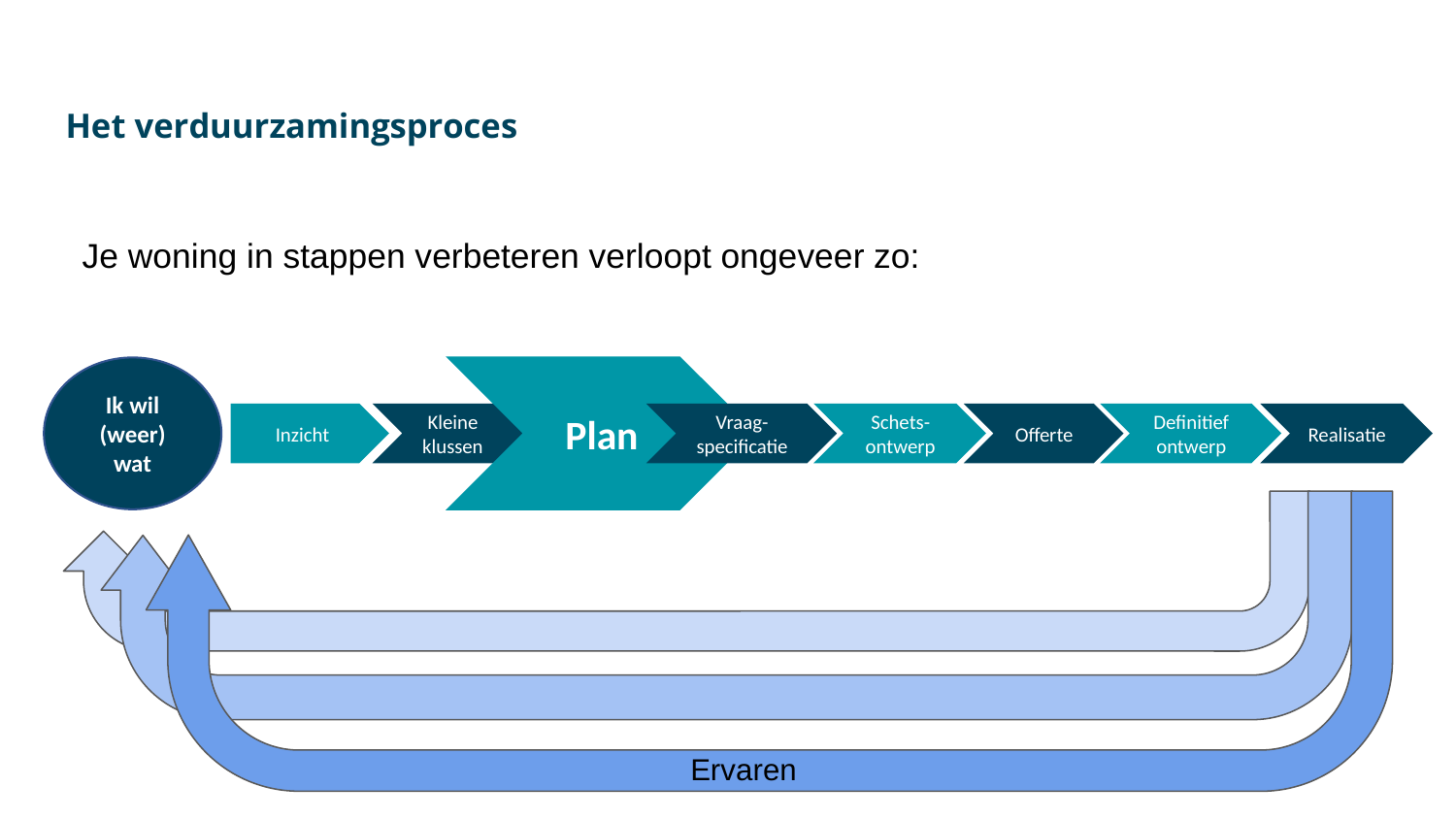

# Het verduurzamingsproces
Je woning in stappen verbeteren verloopt ongeveer zo:
Ik wil (weer) wat
Plan
Inzicht
Kleine klussen
Definitief ontwerp
Vraag-
specificatie
Schets- ontwerp
Offerte
Realisatie

Ervaren